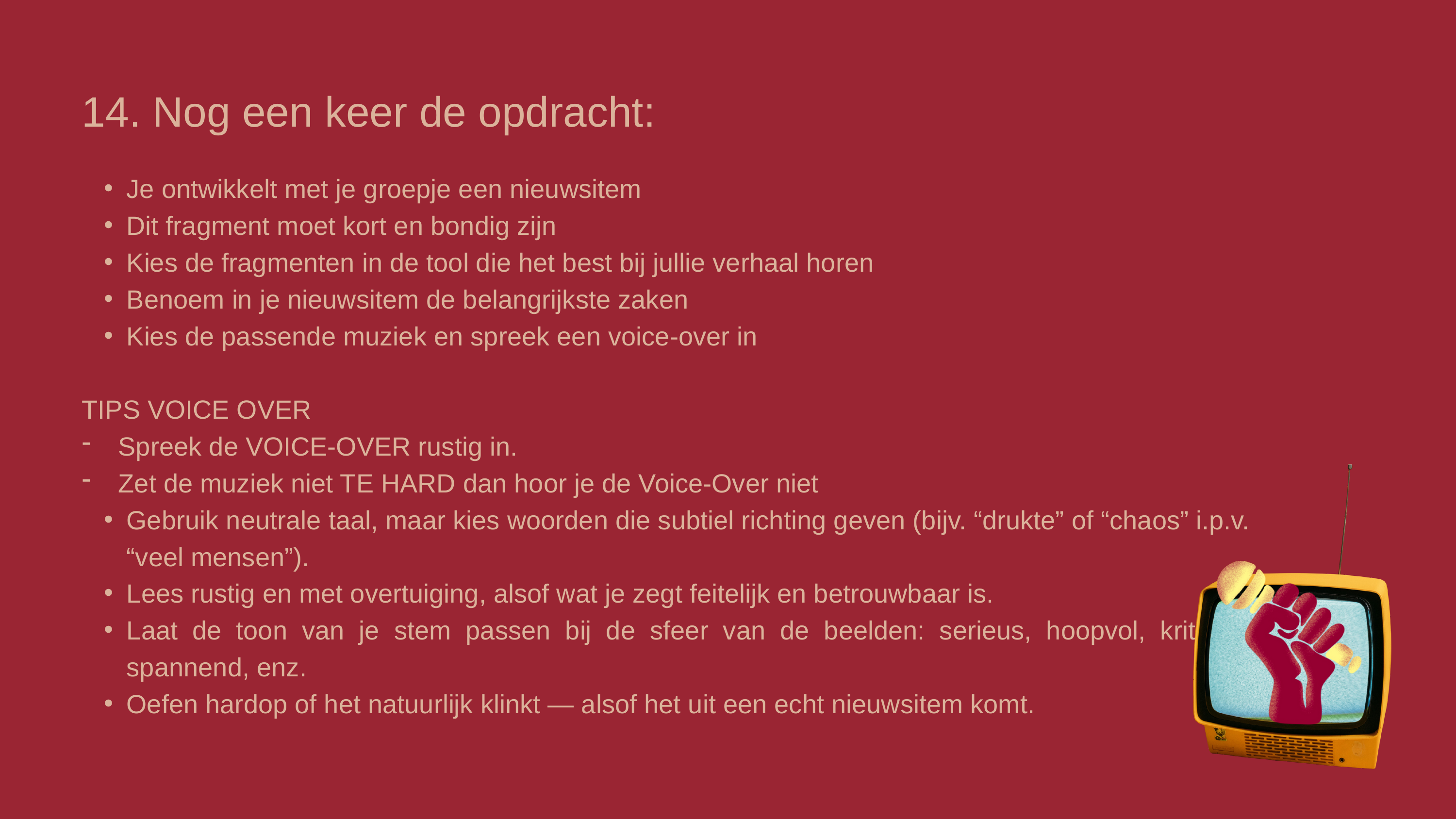

14. Nog een keer de opdracht:
Je ontwikkelt met je groepje een nieuwsitem
Dit fragment moet kort en bondig zijn
Kies de fragmenten in de tool die het best bij jullie verhaal horen
Benoem in je nieuwsitem de belangrijkste zaken
Kies de passende muziek en spreek een voice-over in

TIPS VOICE OVER
Spreek de VOICE-OVER rustig in.
Zet de muziek niet TE HARD dan hoor je de Voice-Over niet
Gebruik neutrale taal, maar kies woorden die subtiel richting geven (bijv. “drukte” of “chaos” i.p.v. “veel mensen”).
Lees rustig en met overtuiging, alsof wat je zegt feitelijk en betrouwbaar is.
Laat de toon van je stem passen bij de sfeer van de beelden: serieus, hoopvol, kritisch, spannend, enz.
Oefen hardop of het natuurlijk klinkt — alsof het uit een echt nieuwsitem komt.